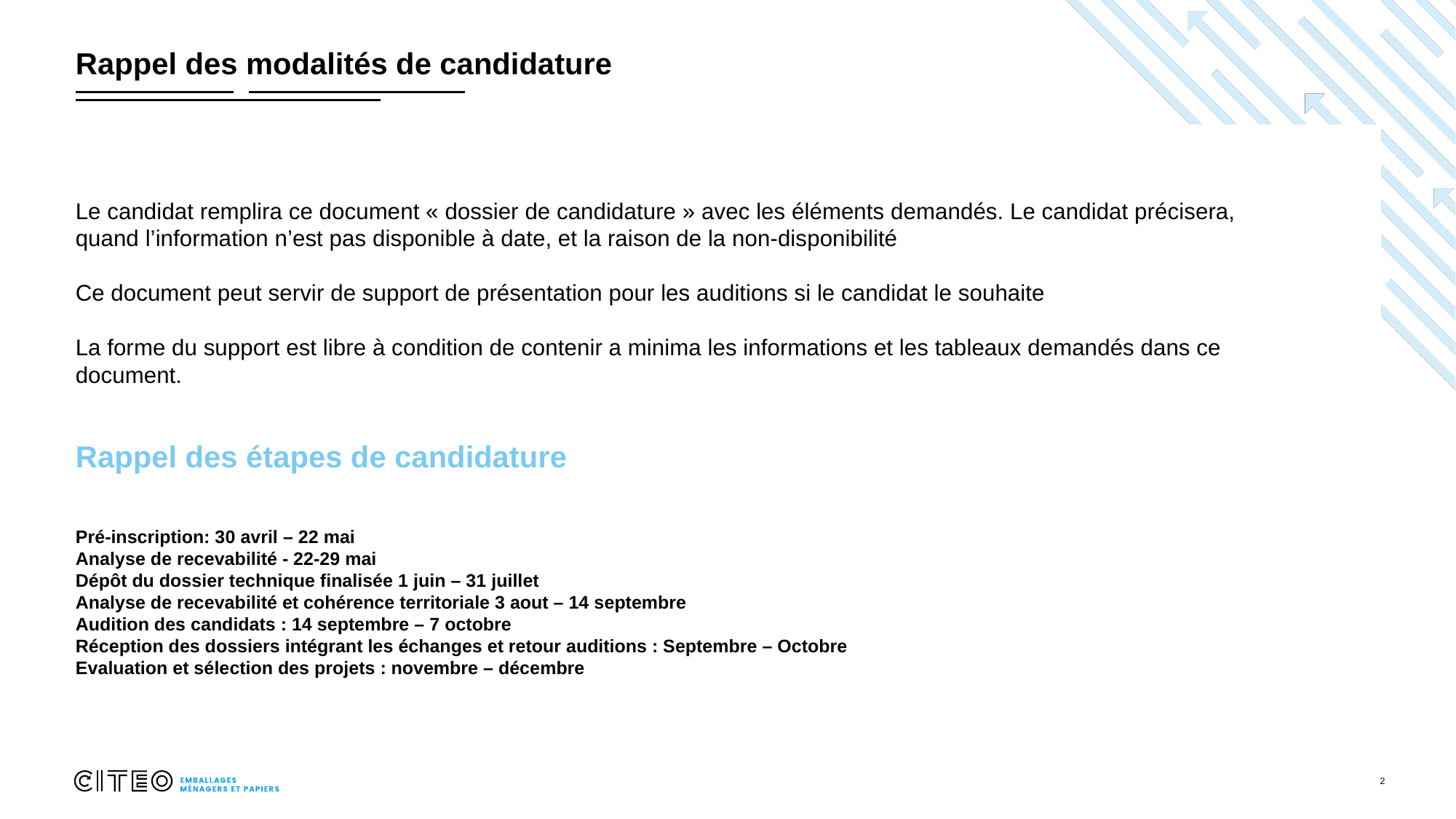

# Rappel des modalités de candidature
Le candidat remplira ce document « dossier de candidature » avec les éléments demandés. Le candidat précisera, quand l’information n’est pas disponible à date, et la raison de la non-disponibilité​
​
Ce document peut servir de support de présentation pour les auditions si le candidat le souhaite​
​
La forme du support est libre à condition de contenir a minima les informations et les tableaux demandés dans ce document.

Rappel des étapes de candidature
Pré-inscription: 30 avril – 22 mai
Analyse de recevabilité - 22-29 mai
Dépôt du dossier technique finalisée 1 juin – 31 juillet
Analyse de recevabilité et cohérence territoriale 3 aout – 14 septembre
Audition des candidats : 14 septembre – 7 octobre
Réception des dossiers intégrant les échanges et retour auditions : Septembre – Octobre
Evaluation et sélection des projets : novembre – décembre
2
23/04/2026